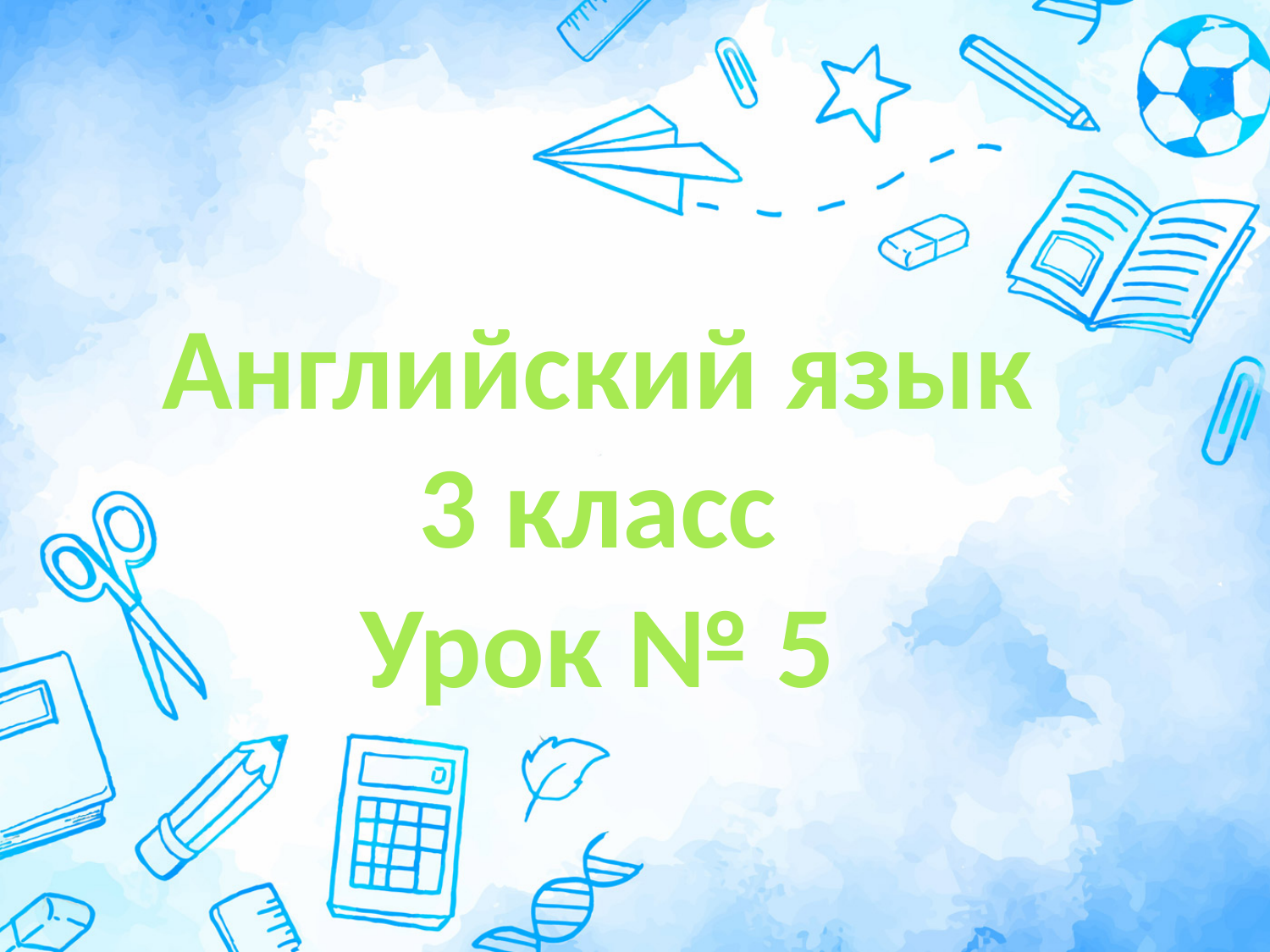

Английский язык
3 класс
Урок № 5